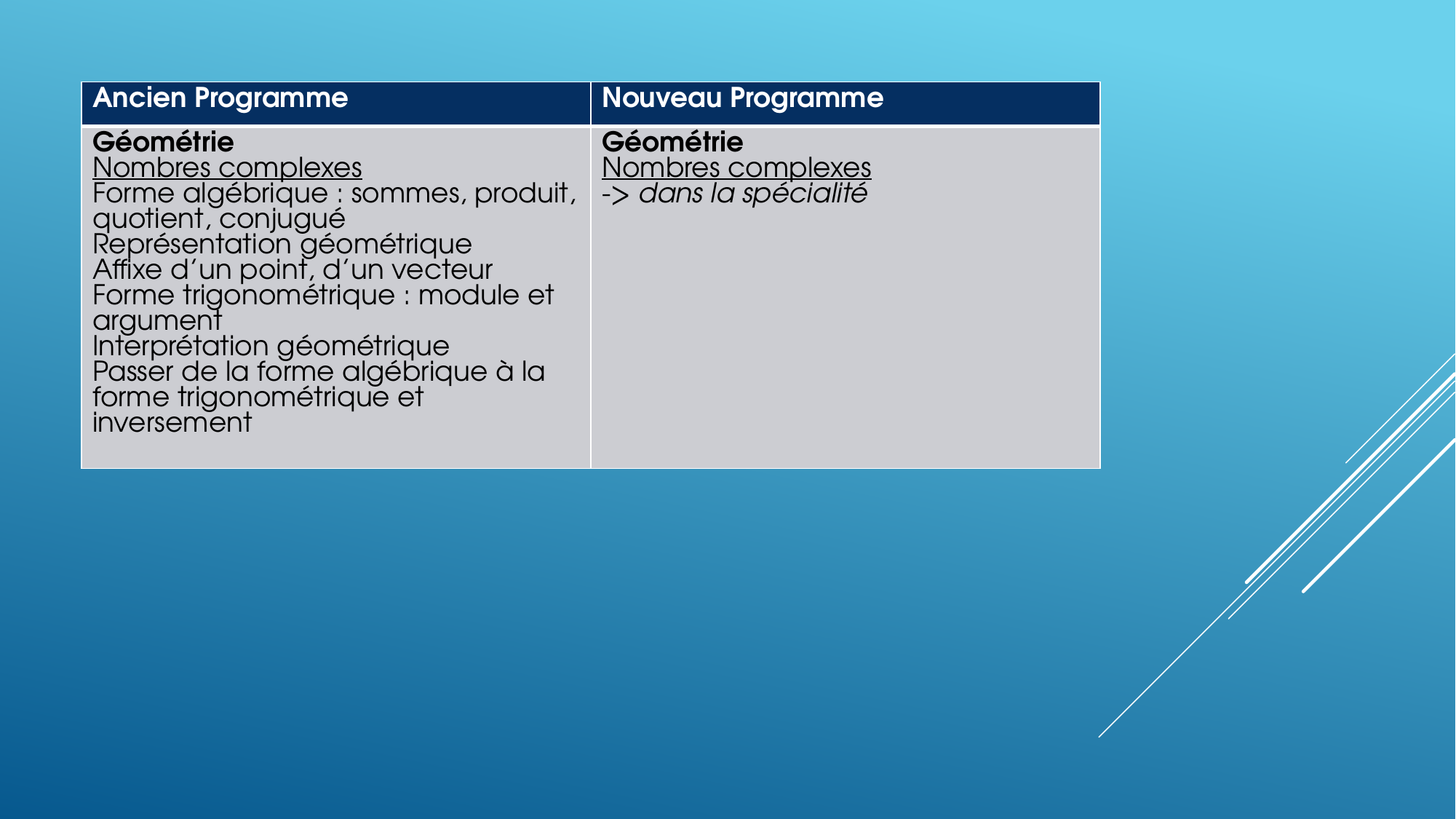

| Ancien Programme | Nouveau Programme |
| --- | --- |
| Géométrie Nombres complexes Forme algébrique : sommes, produit, quotient, conjugué Représentation géométrique Affixe d’un point, d’un vecteur Forme trigonométrique : module et argument Interprétation géométrique Passer de la forme algébrique à la forme trigonométrique et inversement | Géométrie Nombres complexes -> dans la spécialité |